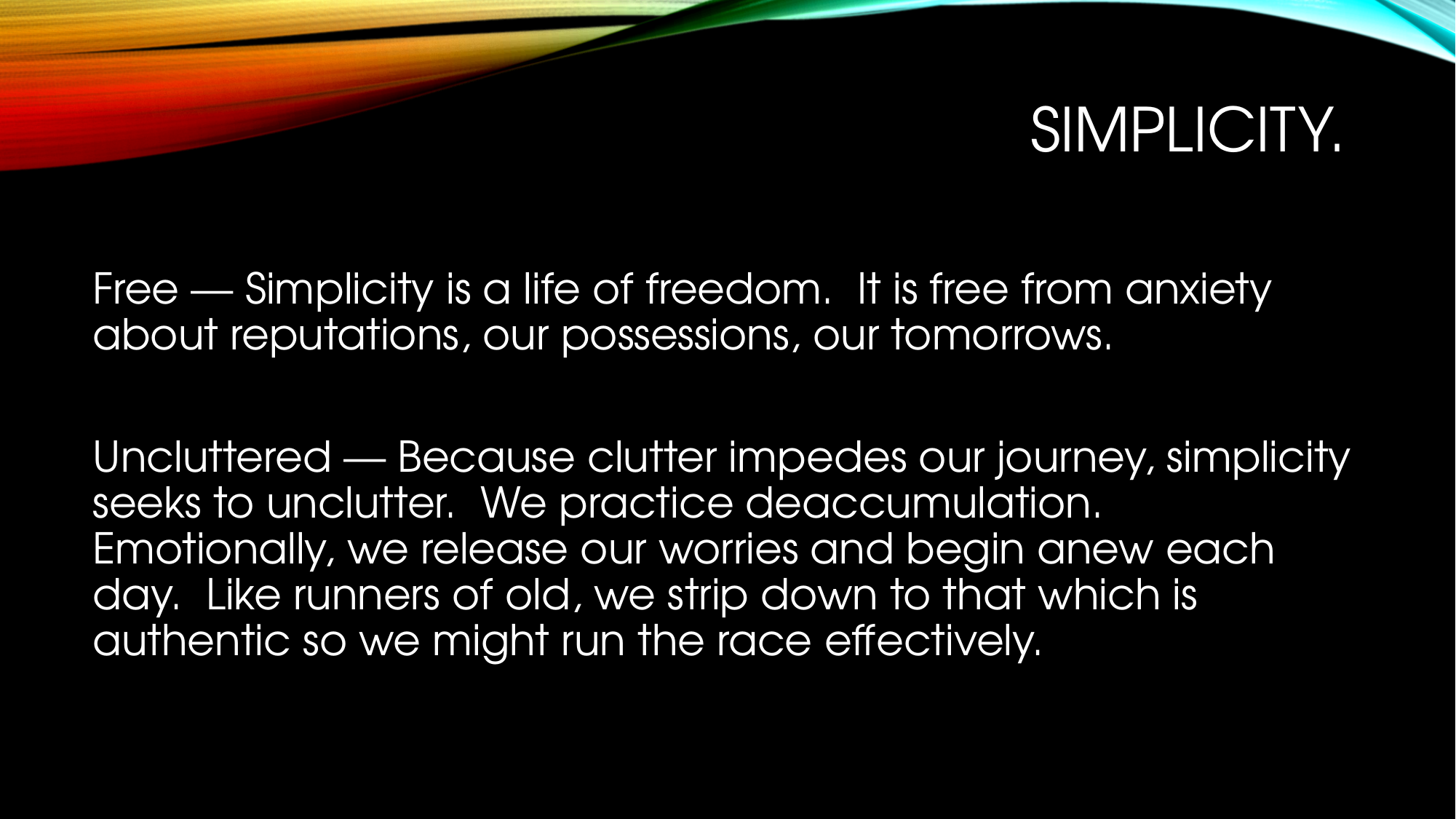

# SIMPLICITY.
Free — Simplicity is a life of freedom.  It is free from anxiety about reputations, our possessions, our tomorrows.

Uncluttered — Because clutter impedes our journey, simplicity seeks to unclutter.  We practice deaccumulation.  Emotionally, we release our worries and begin anew each day.  Like runners of old, we strip down to that which is authentic so we might run the race effectively.